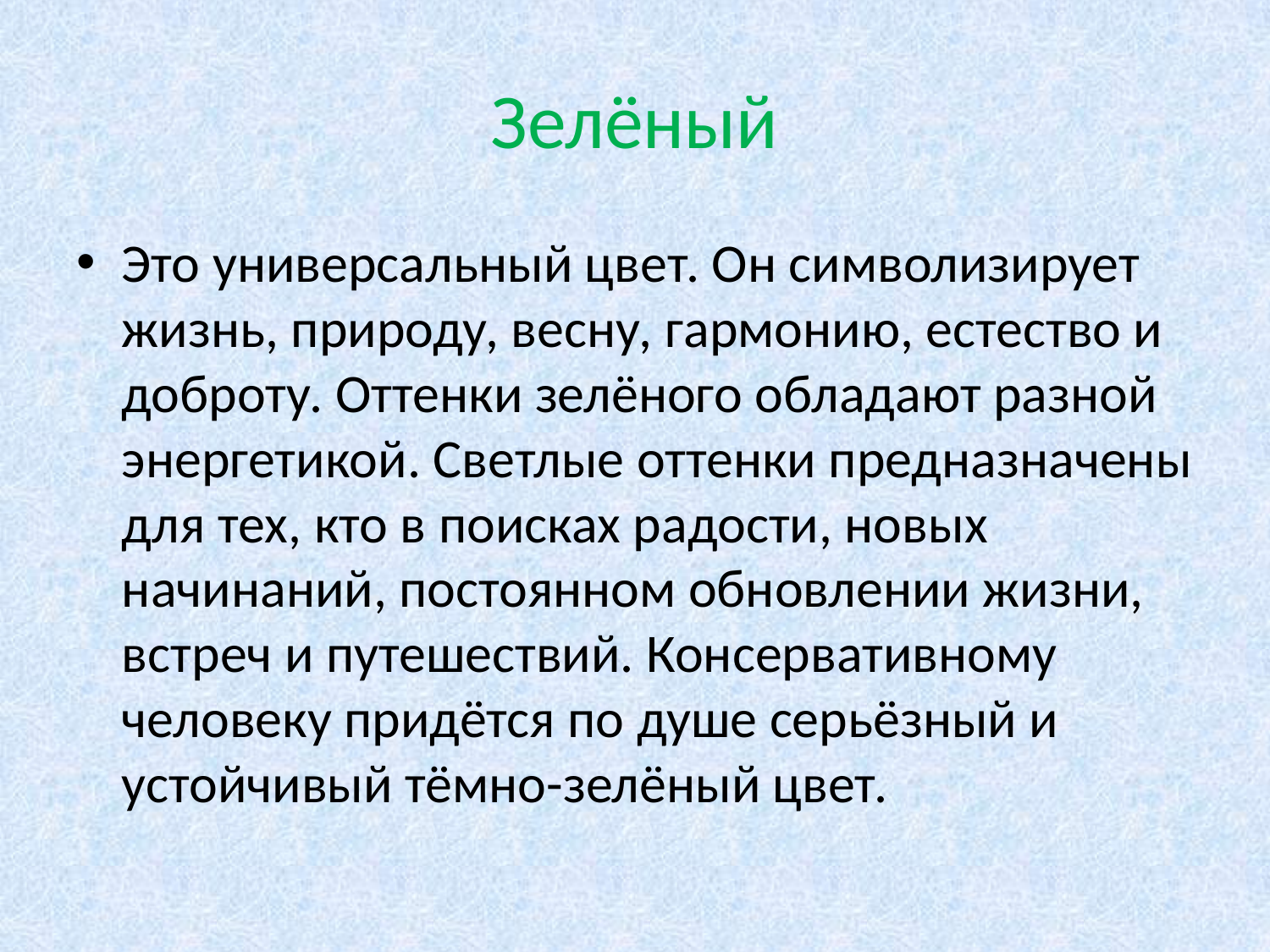

# Зелёный
Это универсальный цвет. Он символизирует жизнь, природу, весну, гармонию, естество и доброту. Оттенки зелёного обладают разной энергетикой. Светлые оттенки предназначены для тех, кто в поисках радости, новых начинаний, постоянном обновлении жизни, встреч и путешествий. Консервативному человеку придётся по душе серьёзный и устойчивый тёмно-зелёный цвет.